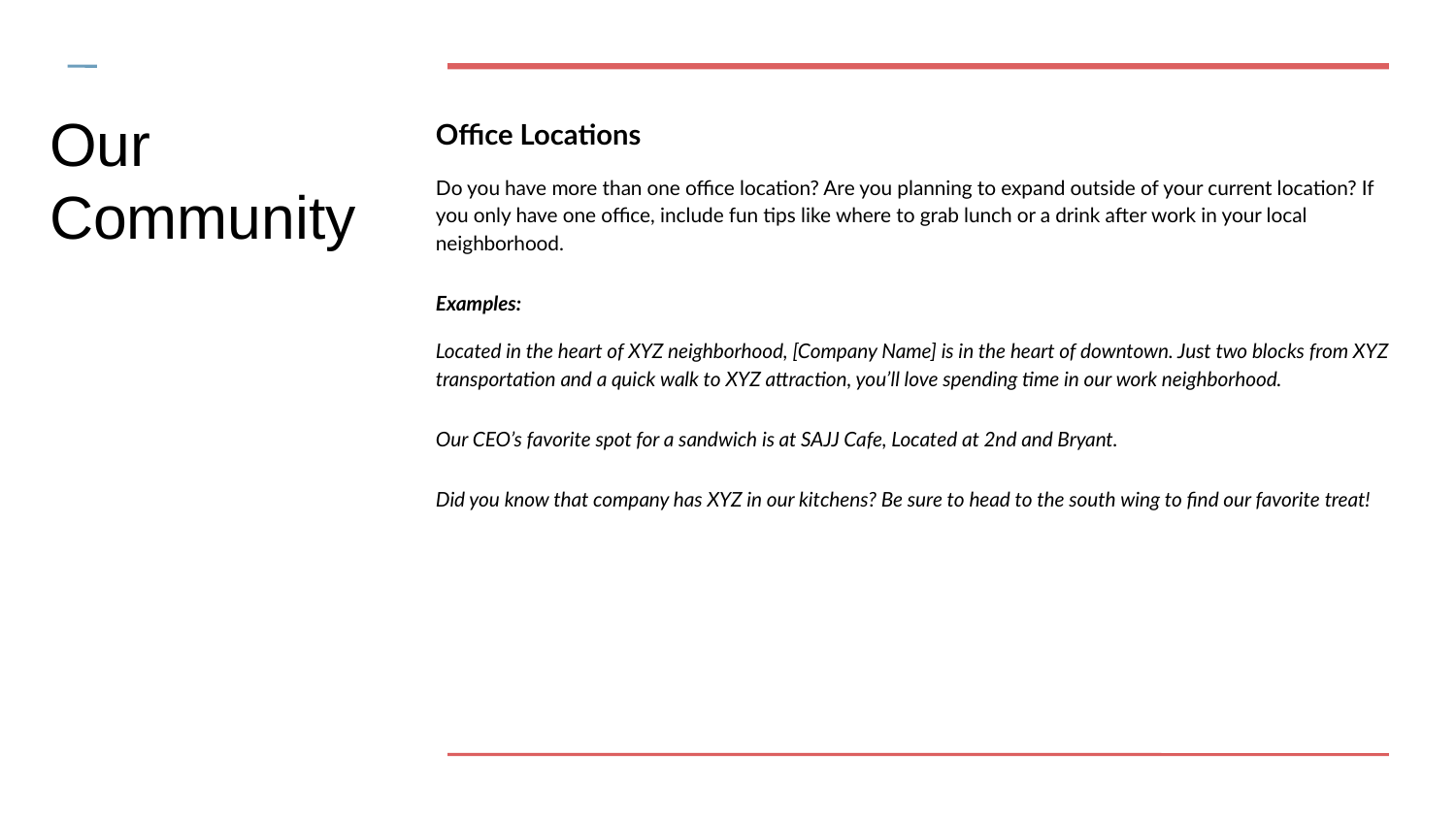

# Our Community

Office Locations
Do you have more than one office location? Are you planning to expand outside of your current location? If you only have one office, include fun tips like where to grab lunch or a drink after work in your local neighborhood.
Examples:
Located in the heart of XYZ neighborhood, [Company Name] is in the heart of downtown. Just two blocks from XYZ transportation and a quick walk to XYZ attraction, you’ll love spending time in our work neighborhood.
Our CEO’s favorite spot for a sandwich is at SAJJ Cafe, Located at 2nd and Bryant.
Did you know that company has XYZ in our kitchens? Be sure to head to the south wing to find our favorite treat!